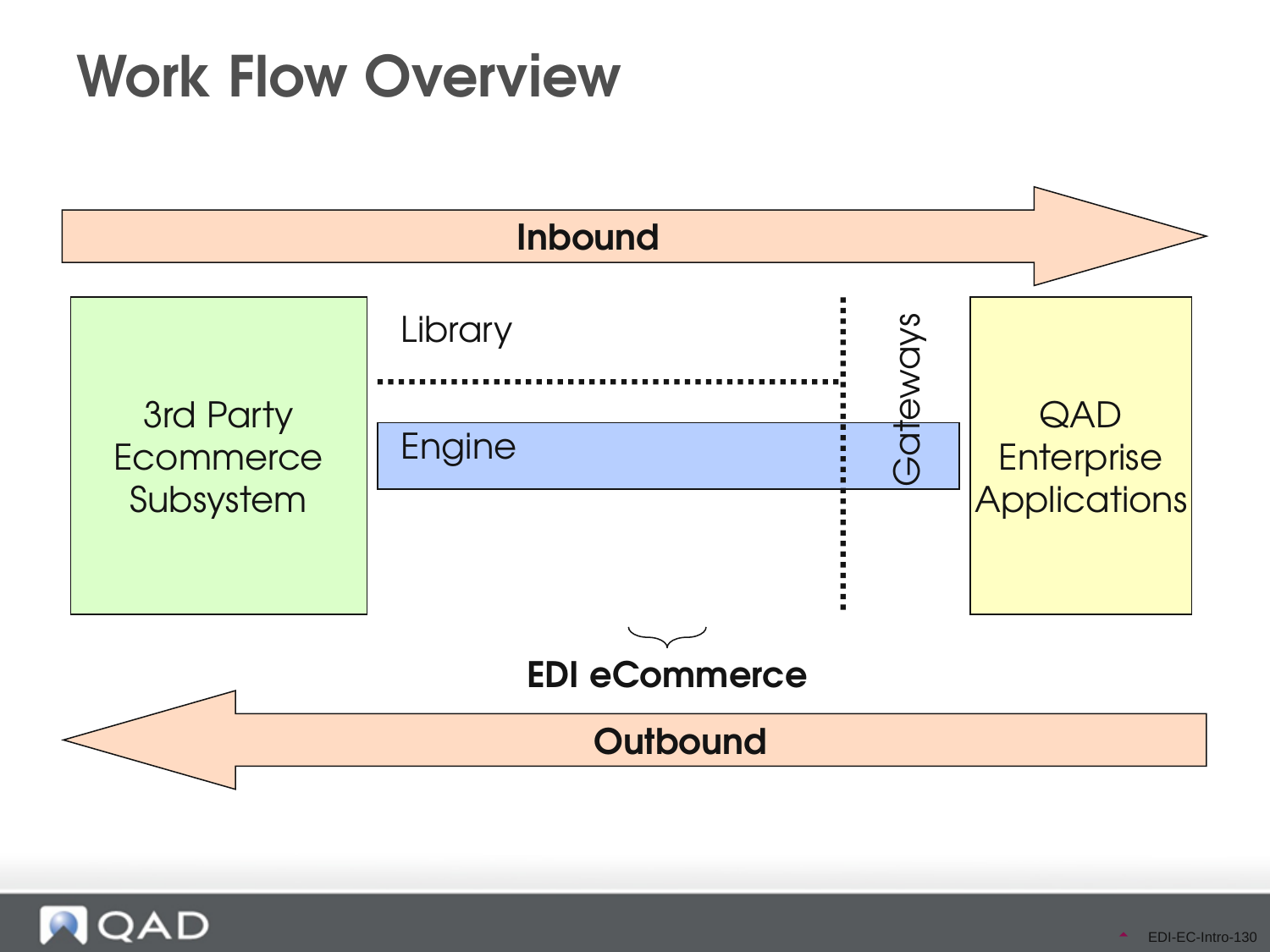

# Work Flow Overview

Inbound
3rd Party
Ecommerce
Subsystem

QAD
Enterprise
Applications
Library
Gateways
Engine

EDI eCommerce
Outbound
EDI-EC-Intro-130